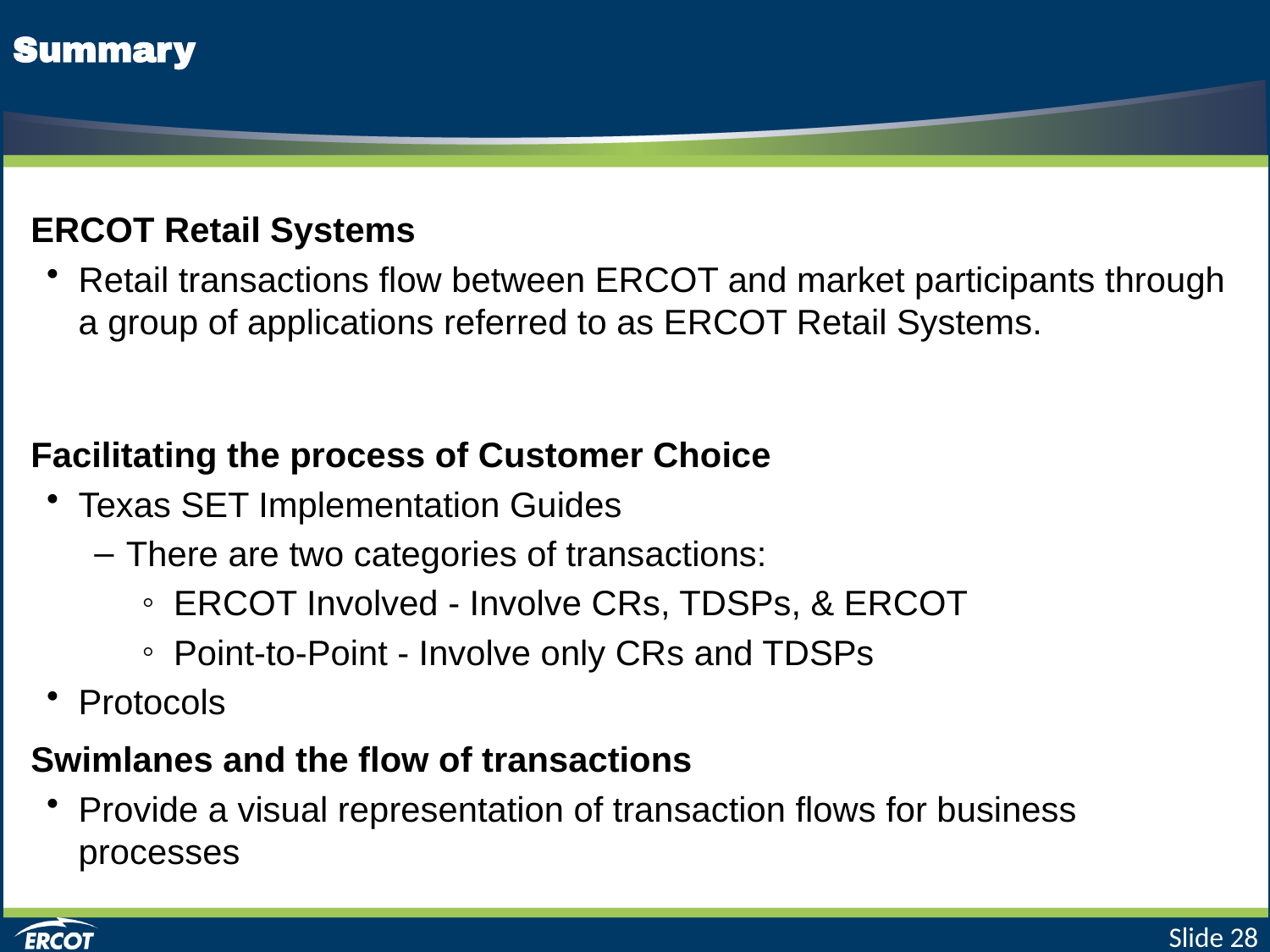

# Summary
ERCOT Retail Systems
Retail transactions flow between ERCOT and market participants through a group of applications referred to as ERCOT Retail Systems.

Facilitating the process of Customer Choice
Texas SET Implementation Guides
There are two categories of transactions:
ERCOT Involved - Involve CRs, TDSPs, & ERCOT
Point-to-Point - Involve only CRs and TDSPs
Protocols
Swimlanes and the flow of transactions
Provide a visual representation of transaction flows for business processes